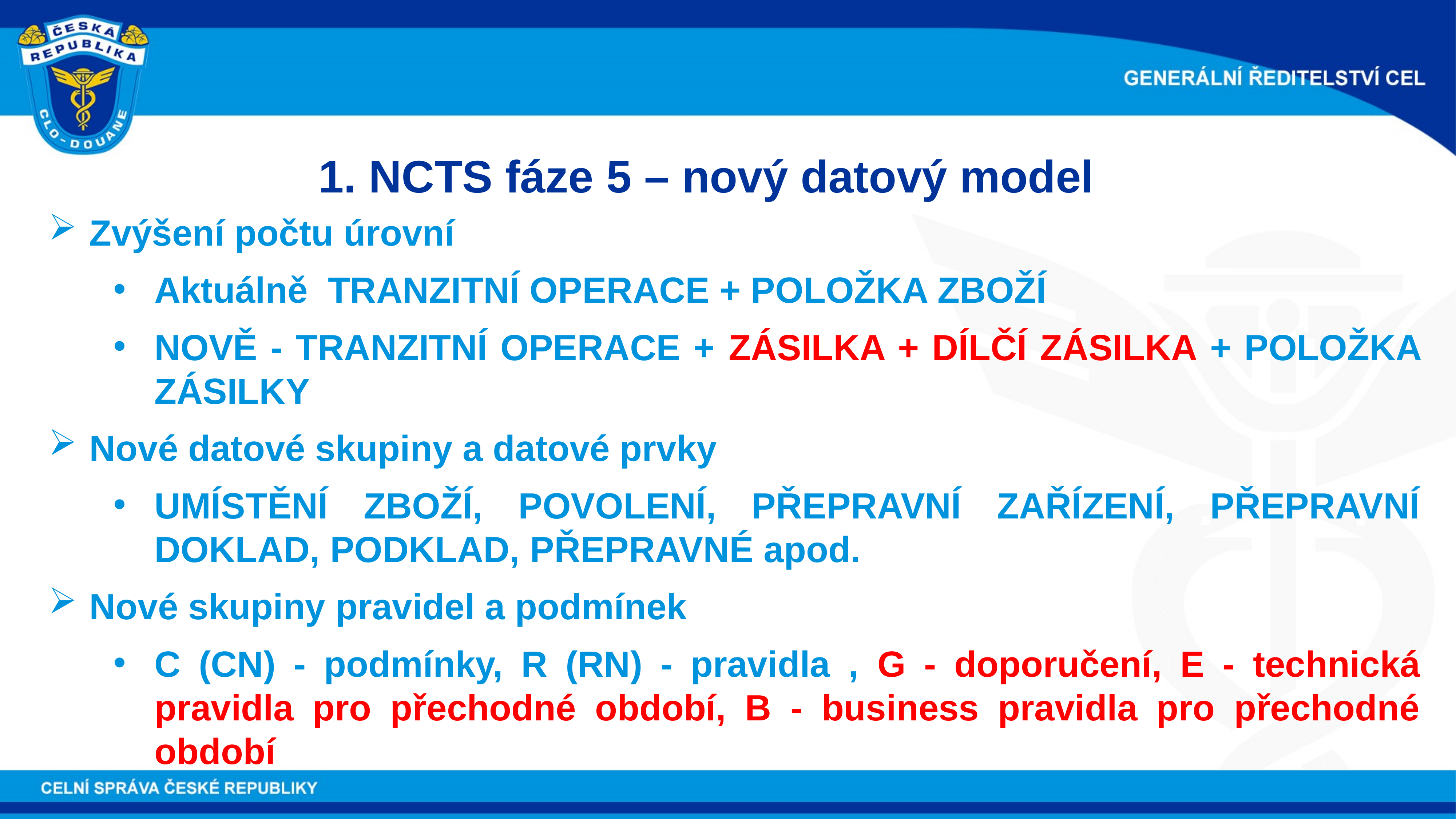

1. NCTS fáze 5 – nový datový model
Zvýšení počtu úrovní
Aktuálně  TRANZITNÍ OPERACE + POLOŽKA ZBOŽÍ
NOVĚ - TRANZITNÍ OPERACE + ZÁSILKA + DÍLČÍ ZÁSILKA + POLOŽKA ZÁSILKY
Nové datové skupiny a datové prvky
UMÍSTĚNÍ ZBOŽÍ, POVOLENÍ, PŘEPRAVNÍ ZAŘÍZENÍ, PŘEPRAVNÍ DOKLAD, PODKLAD, PŘEPRAVNÉ apod.
Nové skupiny pravidel a podmínek
C (CN) - podmínky, R (RN) - pravidla , G - doporučení, E - technická pravidla pro přechodné období, B - business pravidla pro přechodné období